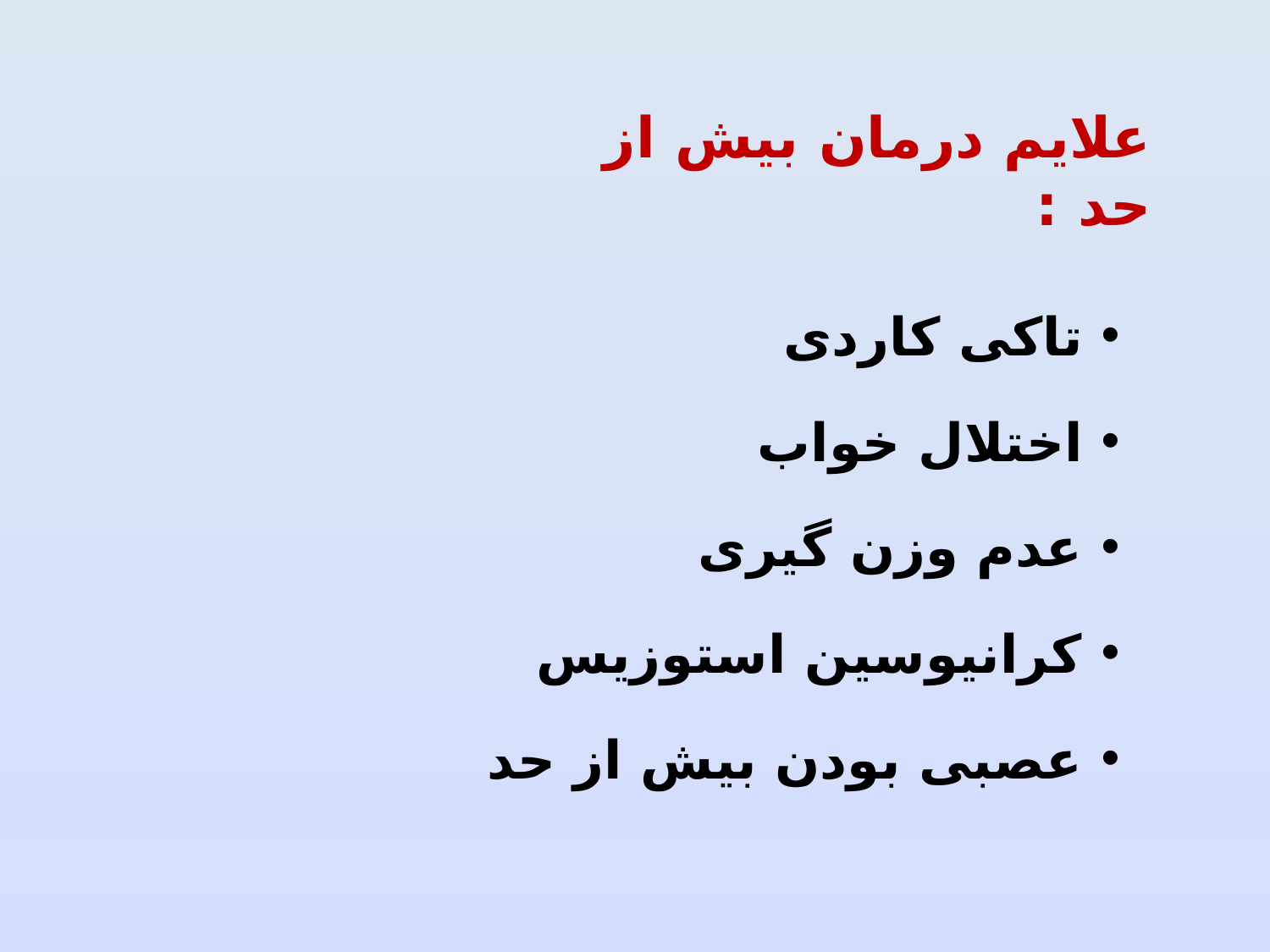

علایم درمان بیش از حد :
 تاکی کاردی
 اختلال خواب
 عدم وزن گیری
 کرانیوسین استوزیس
 عصبی بودن بیش از حد